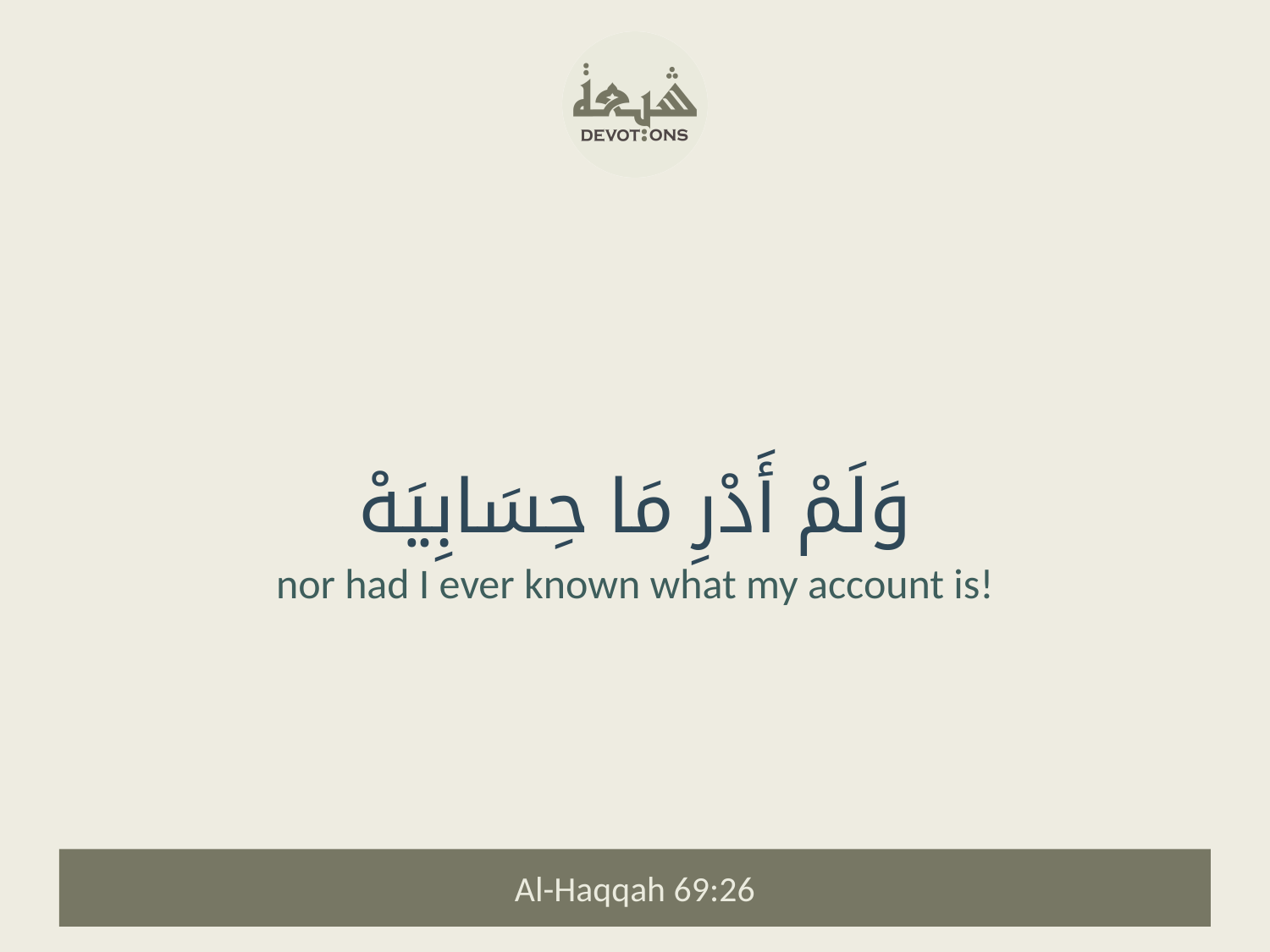

وَلَمْ أَدْرِ مَا حِسَابِيَهْ
nor had I ever known what my account is!
Al-Haqqah 69:26